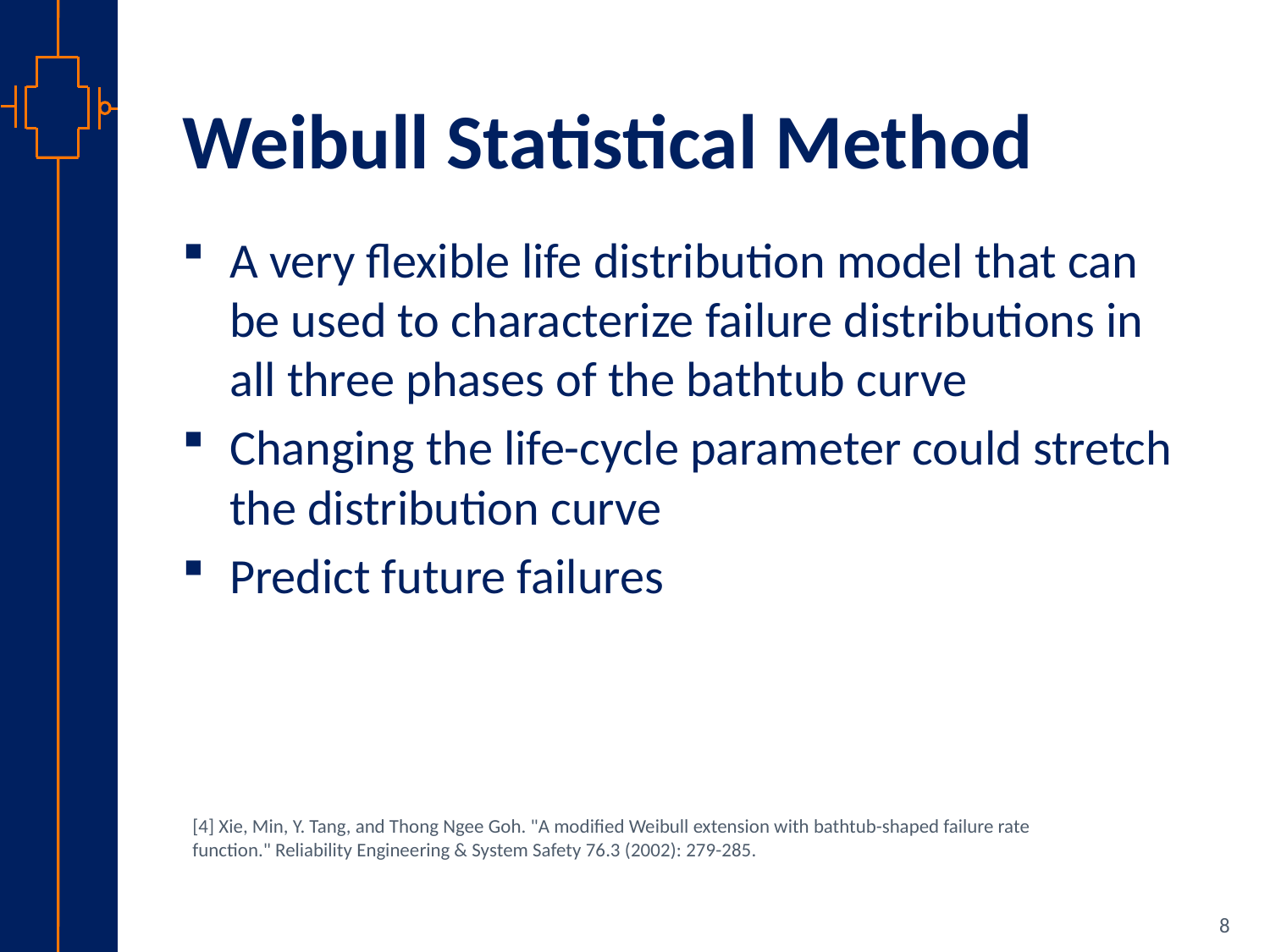

# Weibull Statistical Method
A very flexible life distribution model that can be used to characterize failure distributions in all three phases of the bathtub curve
Changing the life-cycle parameter could stretch the distribution curve
Predict future failures

[4] Xie, Min, Y. Tang, and Thong Ngee Goh. "A modified Weibull extension with bathtub-shaped failure rate function." Reliability Engineering & System Safety 76.3 (2002): 279-285.
8